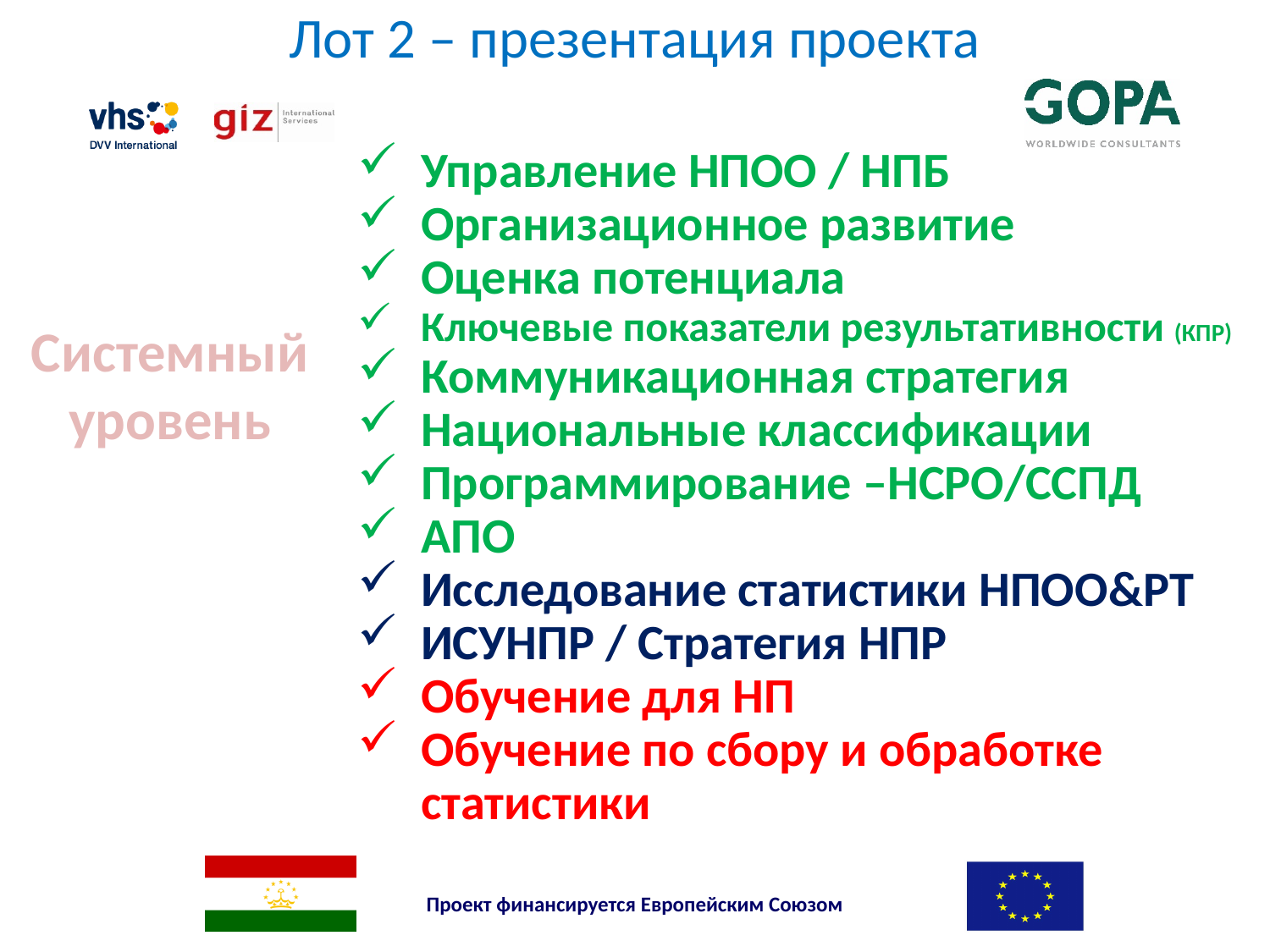

Лот 2 – презентация проекта
Управление НПОО / НПБ
Организационное развитие
Оценка потенциала
Ключевые показатели результативности (КПР)
Коммуникационная стратегия
Национальные классификации
Программирование –НСРО/ССПД
АПО
Исследование статистики НПОО&РТ
ИСУНПР / Стратегия НПР
Обучение для НП
Обучение по сбору и обработке статистики

Системный уровень
Проект финансируется Европейским Союзом